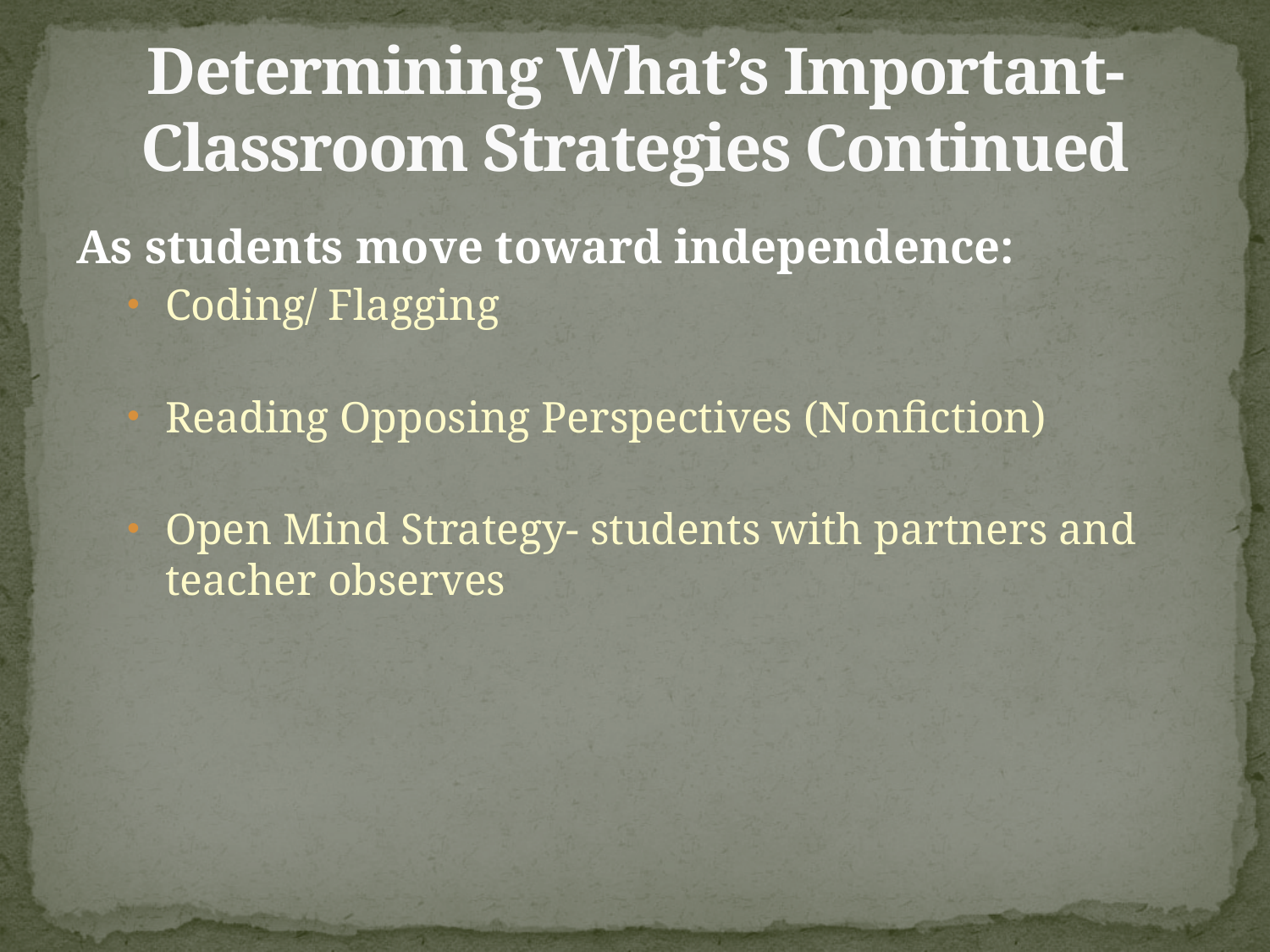

# Determining What’s Important- Classroom Strategies Continued
As students move toward independence:
Coding/ Flagging

Reading Opposing Perspectives (Nonfiction)

Open Mind Strategy- students with partners and teacher observes